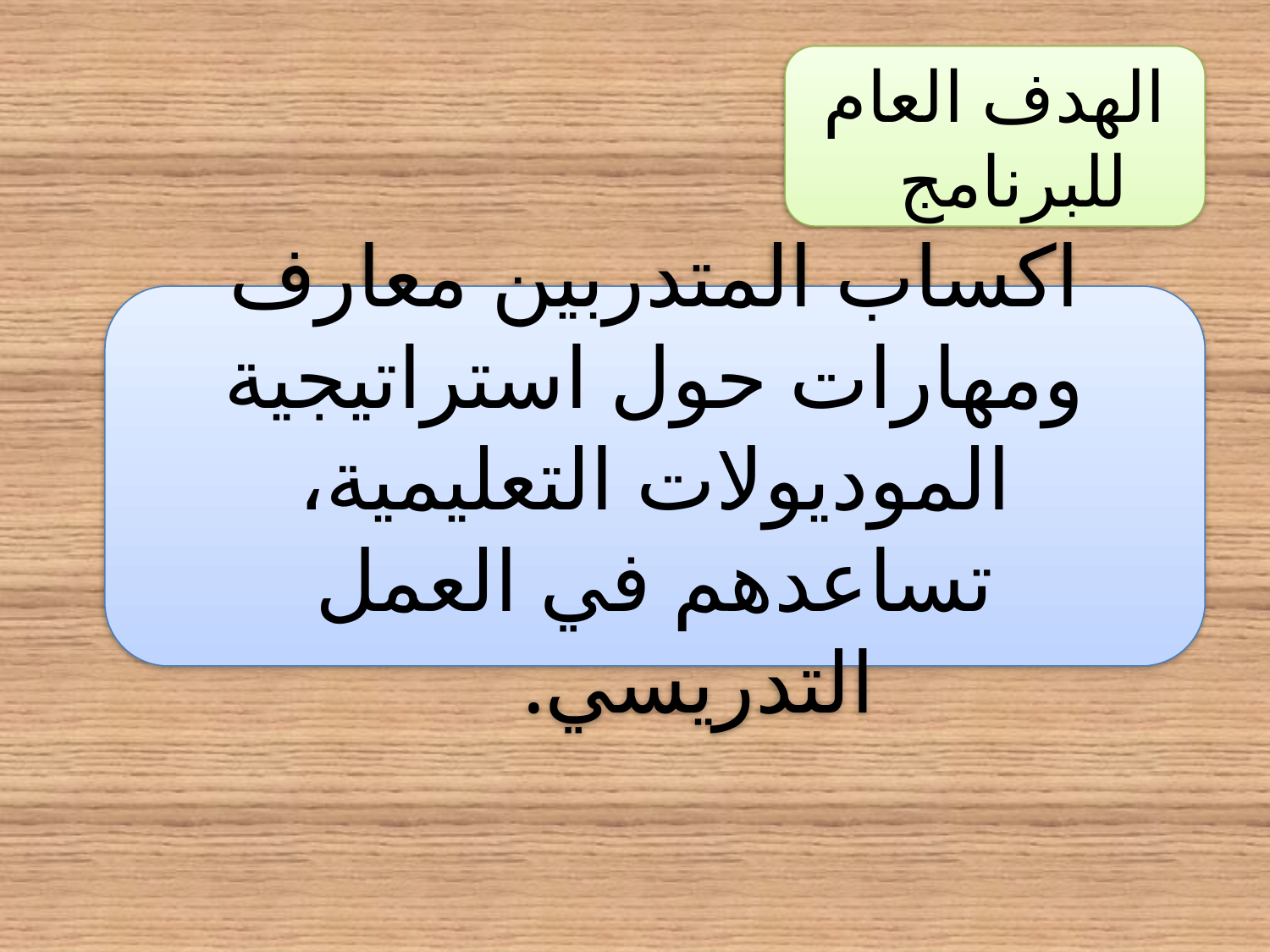

الهدف العام للبرنامج
اكساب المتدربين معارف ومهارات حول استراتيجية الموديولات التعليمية، تساعدهم في العمل التدريسي.